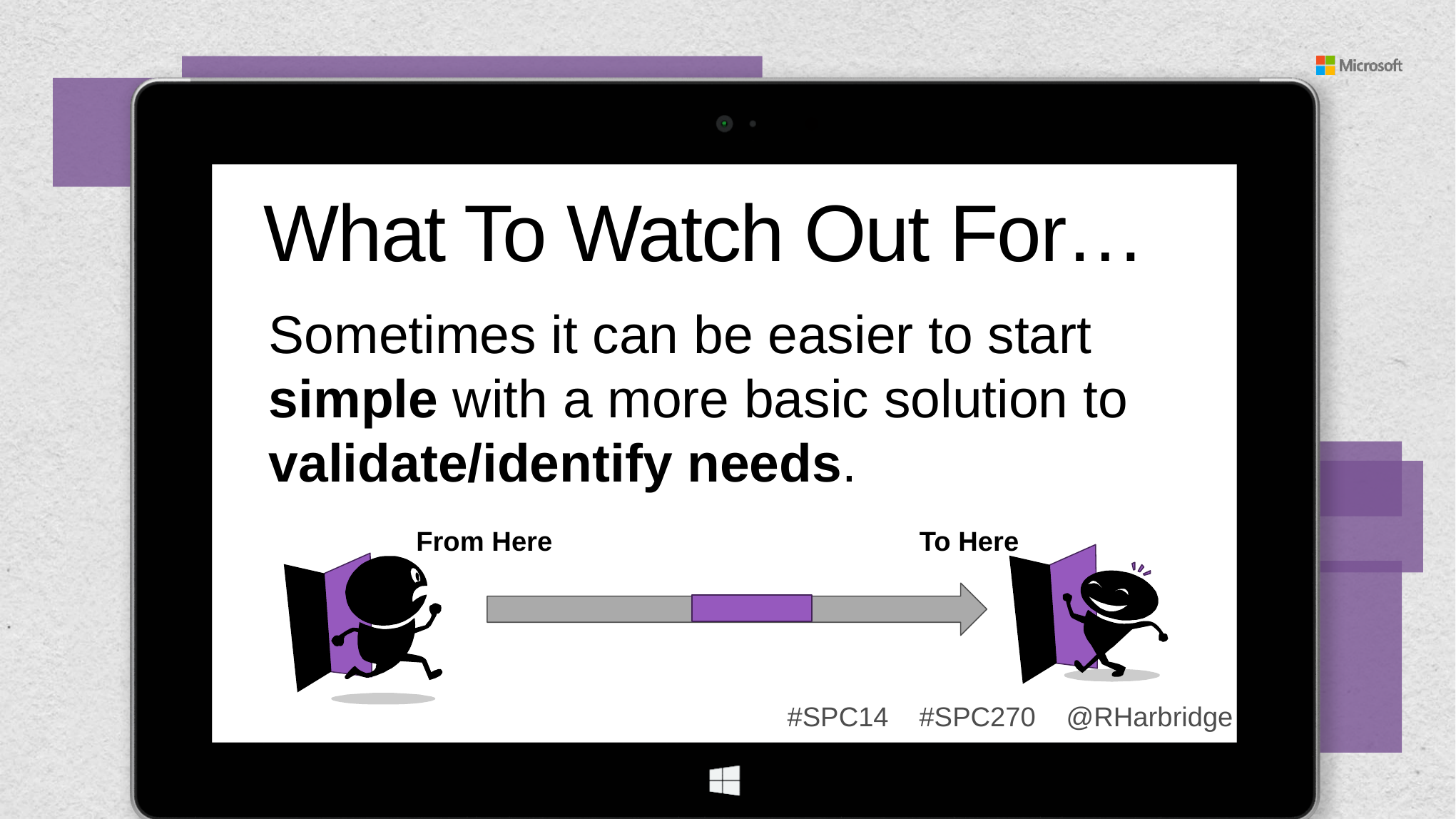

What To Watch Out For…
Sometimes it can be easier to start simple with a more basic solution to validate/identify needs.
From Here                                                To Here